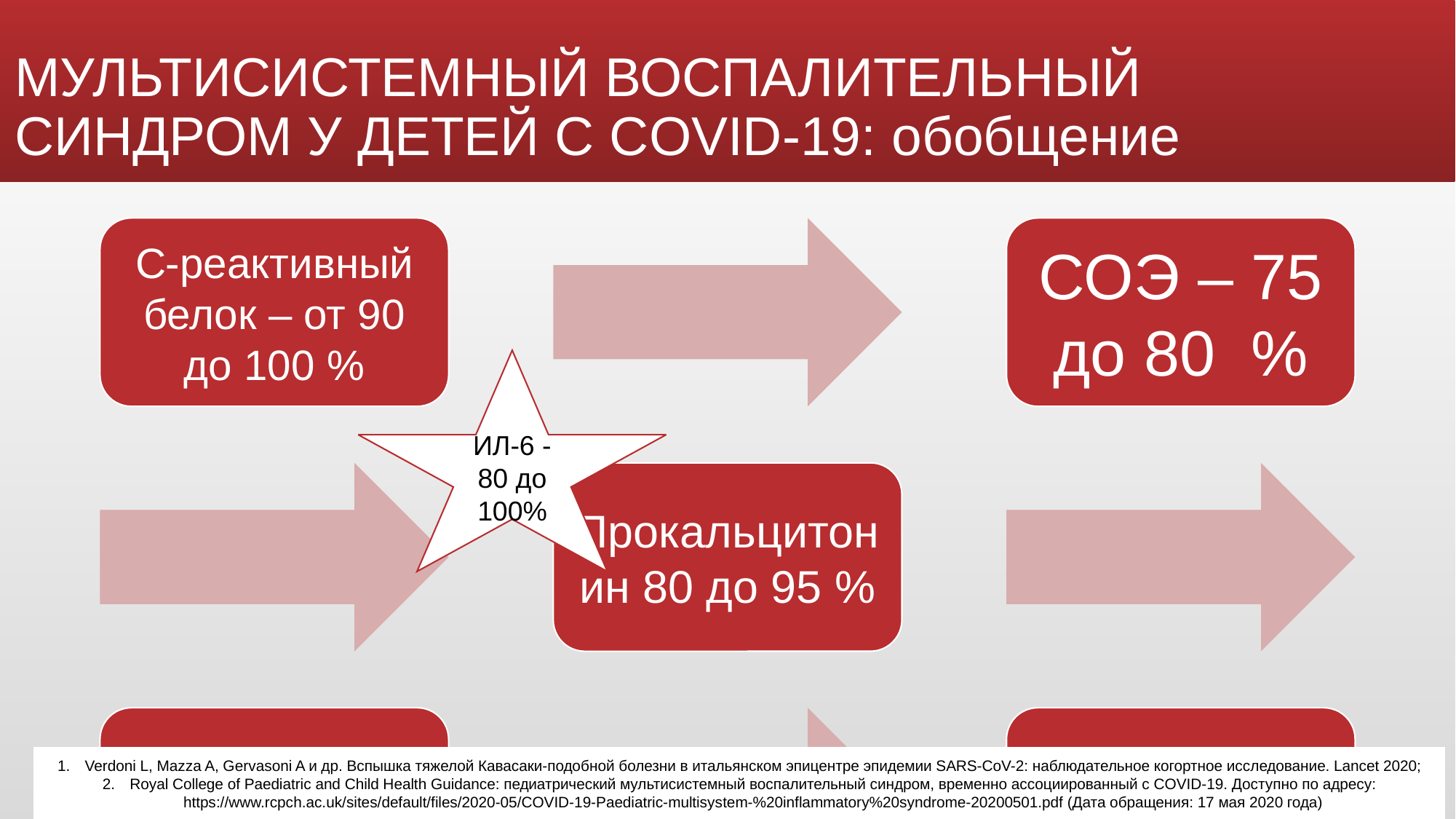

# МУЛЬТИСИСТЕМНЫЙ ВОСПАЛИТЕЛЬНЫЙ СИНДРОМ У ДЕТЕЙ С COVID-19: обобщение
С-реактивный белок – от 90 до 100 %
СОЭ – 75 до 80  %
Прокальцитонин 80 до 95 %
ИЛ-6 - 80 до 100%
Verdoni L, Mazza A, Gervasoni A и др. Вспышка тяжелой Кавасаки-подобной болезни в итальянском эпицентре эпидемии SARS-CoV-2: наблюдательное когортное исследование. Lancet 2020;
Royal College of Paediatric and Child Health Guidance: педиатрический мультисистемный воспалительный синдром, временно ассоциированный с COVID-19. Доступно по адресу: https://www.rcpch.ac.uk/sites/default/files/2020-05/COVID-19-Paediatric-multisystem-%20inflammatory%20syndrome-20200501.pdf (Дата обращения: 17 мая 2020 года)